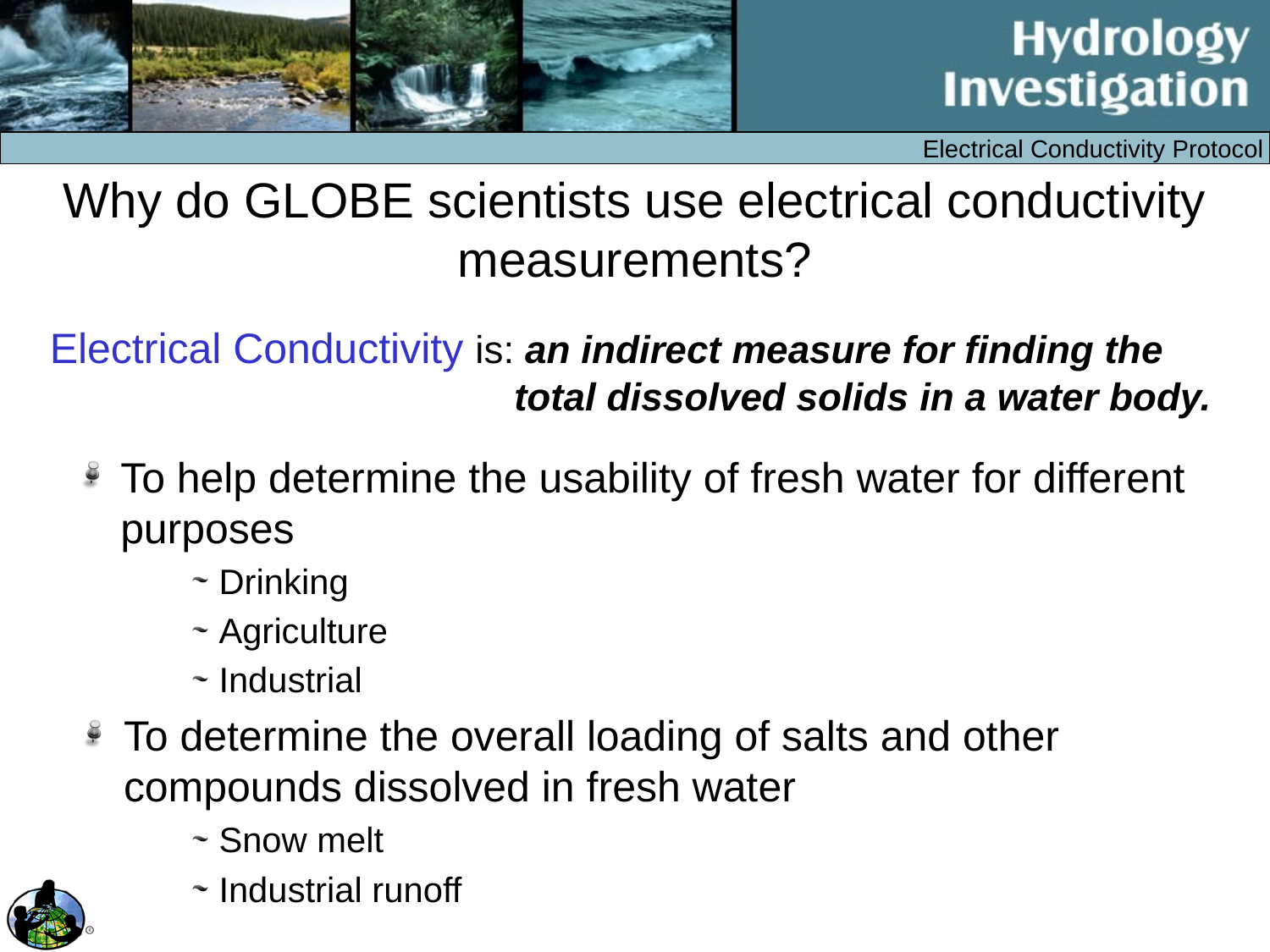

Why do GLOBE scientists use electrical conductivity measurements?
Electrical Conductivity is: an indirect measure for finding the
                                           total dissolved solids in a water body.
To help determine the usability of fresh water for different purposes
Drinking
Agriculture
Industrial
To determine the overall loading of salts and other compounds dissolved in fresh water
Snow melt
Industrial runoff